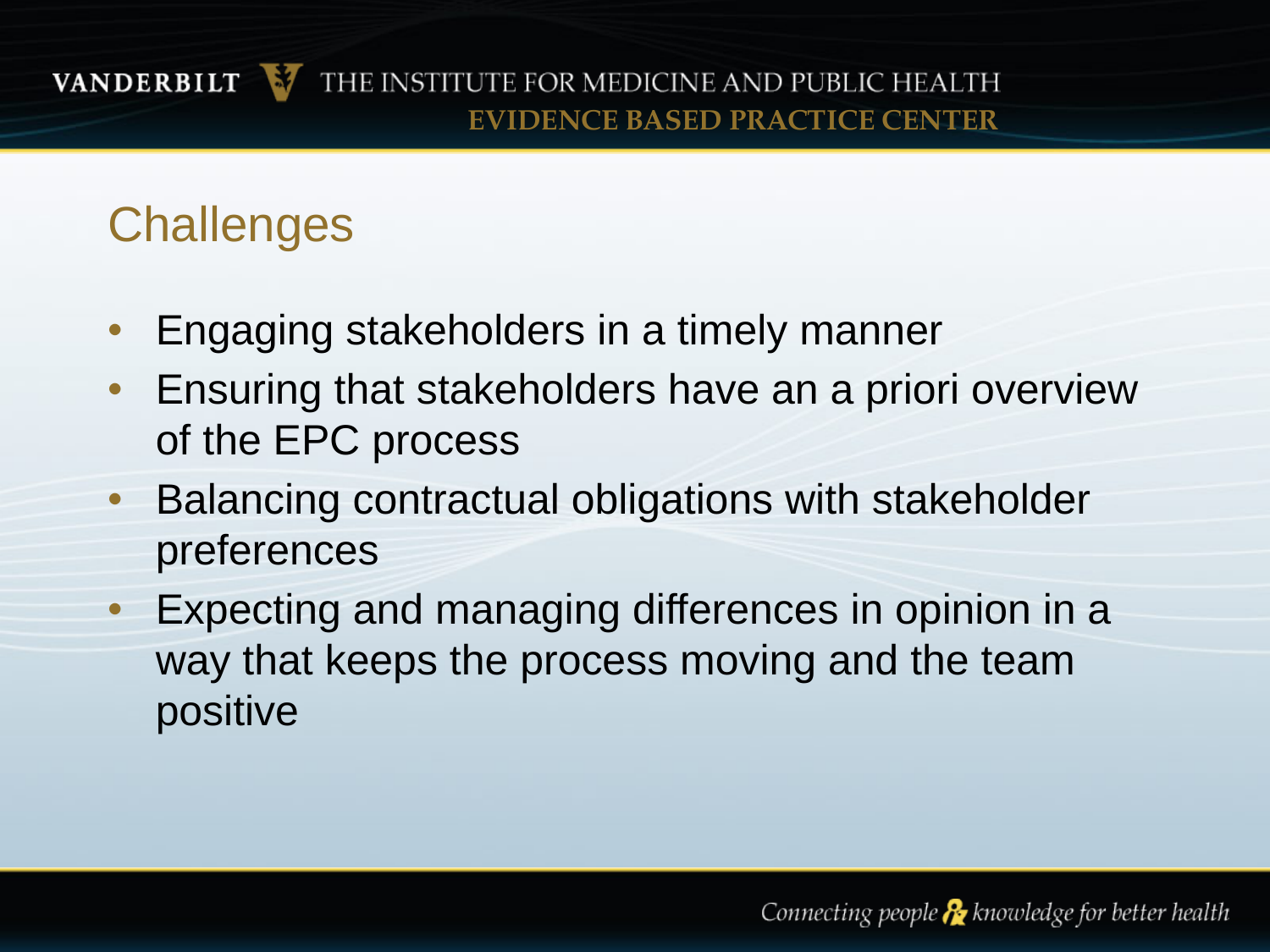

# Challenges
Engaging stakeholders in a timely manner
Ensuring that stakeholders have an a priori overview of the EPC process
Balancing contractual obligations with stakeholder preferences
Expecting and managing differences in opinion in a way that keeps the process moving and the team positive